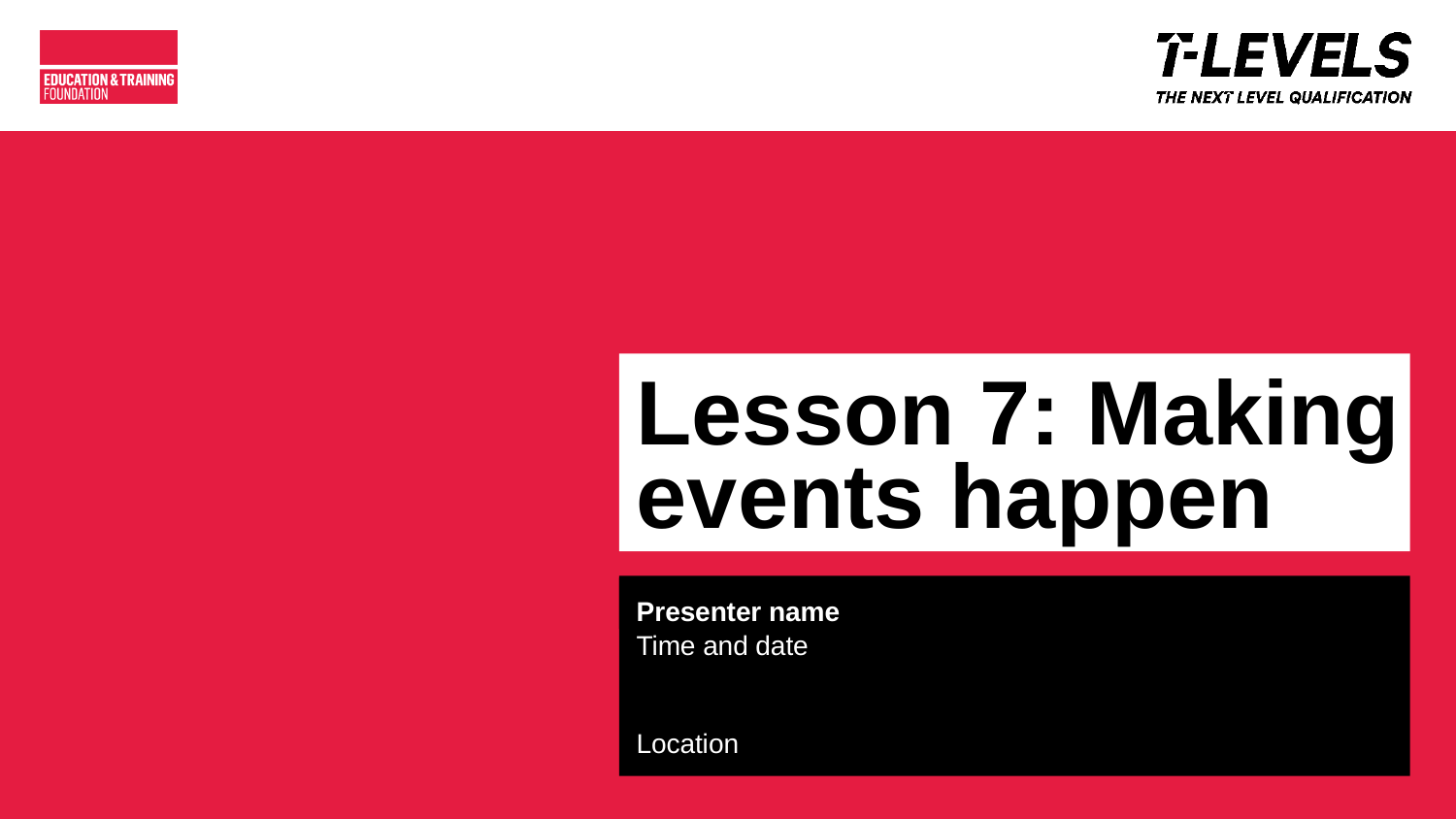

# Lesson 7: Making events happen
Presenter name
Time and date
Location